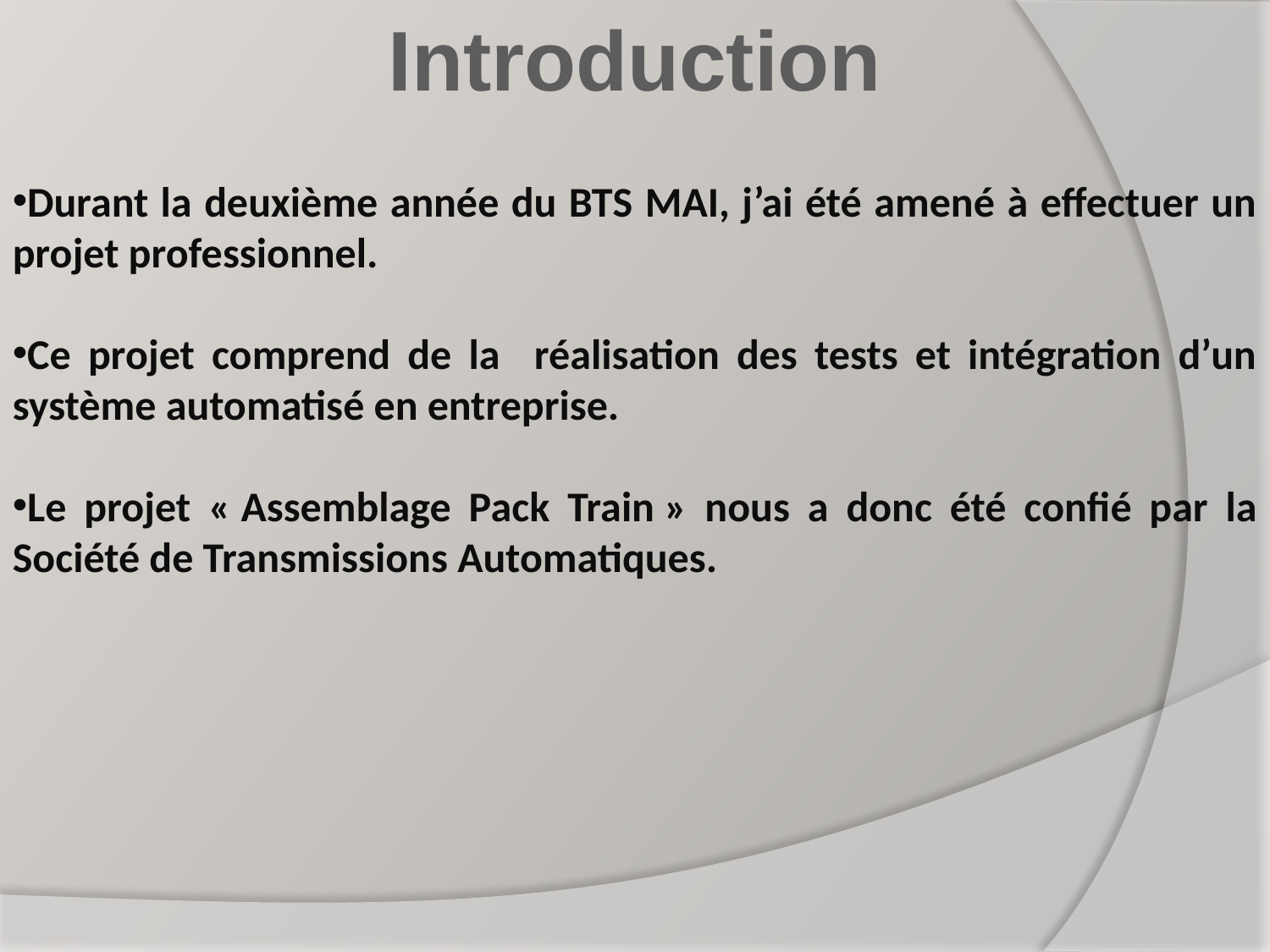

Introduction
Durant la deuxième année du BTS MAI, j’ai été amené à effectuer un projet professionnel.

Ce projet comprend de la  réalisation des tests et intégration d’un système automatisé en entreprise.

Le projet « Assemblage Pack Train » nous a donc été confié par la Société de Transmissions Automatiques.